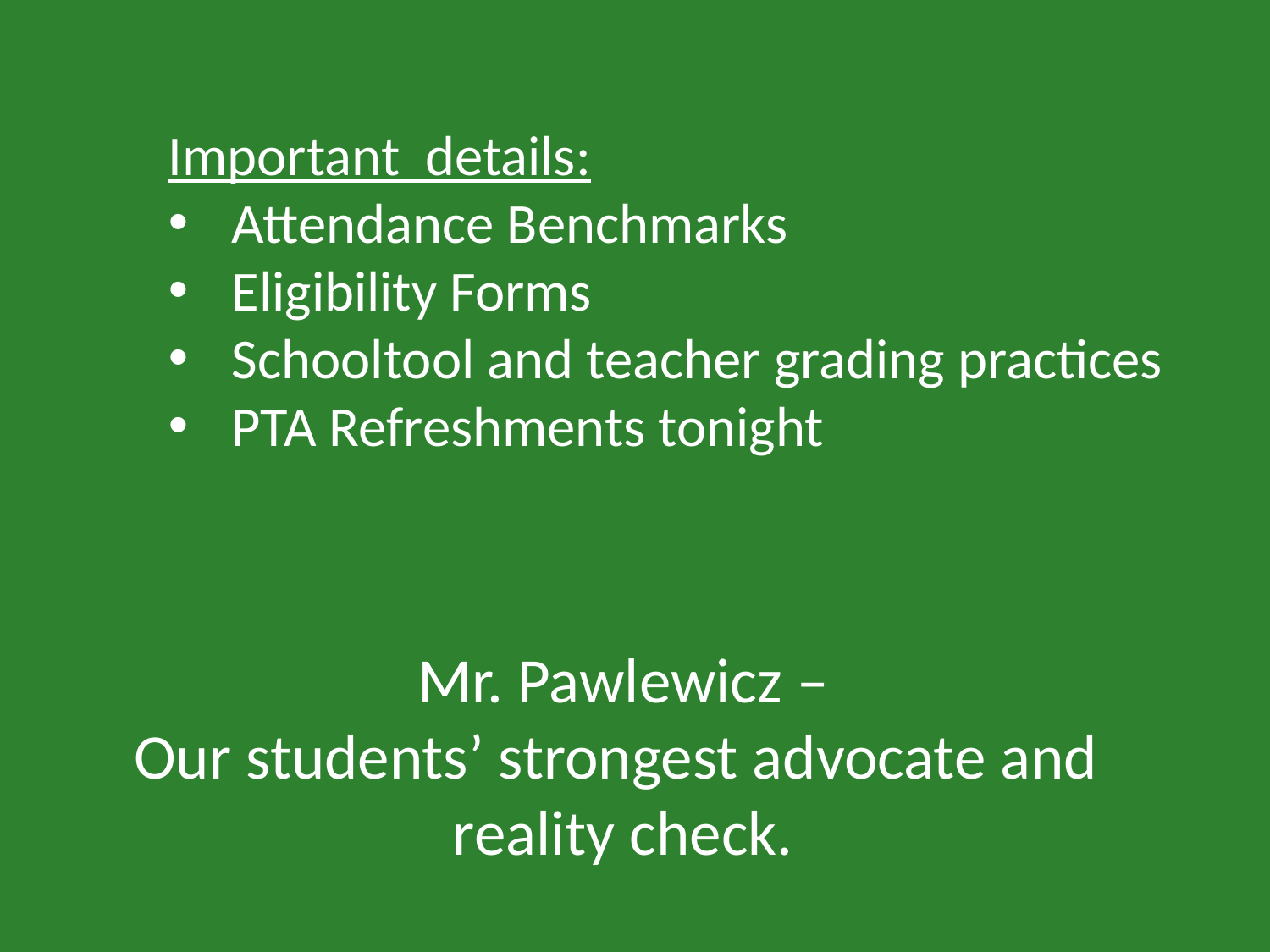

Important  details:
Attendance Benchmarks
Eligibility Forms
Schooltool and teacher grading practices
PTA Refreshments tonight
Mr. Pawlewicz –
Our students’ strongest advocate and  reality check.